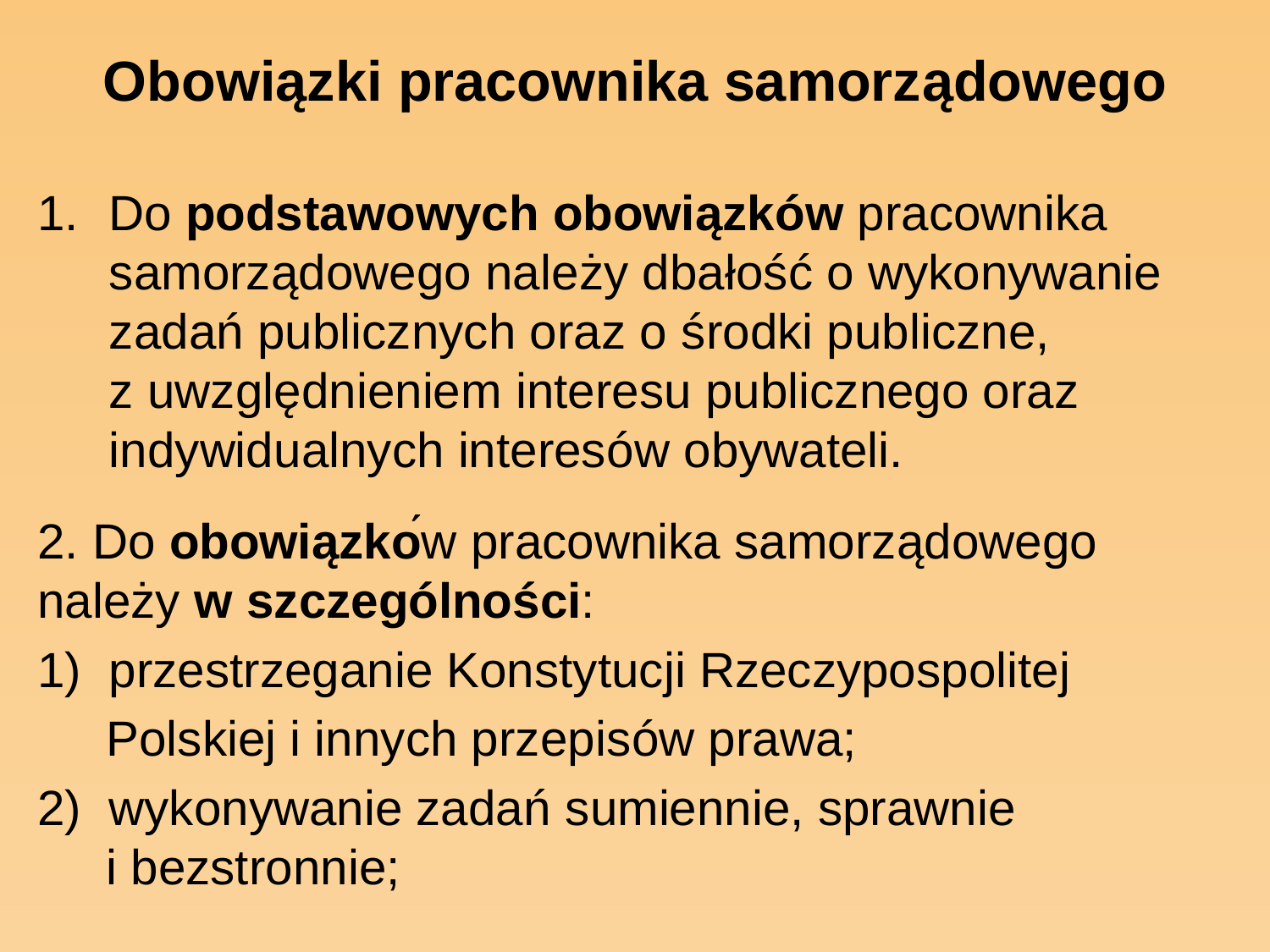

# Obowiązki pracownika samorządowego

Do podstawowych obowiązków pracownika samorządowego należy dbałość o wykonywanie zadań publicznych oraz o środki publiczne,
z uwzględnieniem interesu publicznego oraz indywidualnych interesów obywateli.

2. Do obowiązków pracownika samorządowego należy w szczególności:
1)  przestrzeganie Konstytucji Rzeczypospolitej
     Polskiej i innych przepisów prawa;
2)  wykonywanie zadań sumiennie, sprawnie
     i bezstronnie;